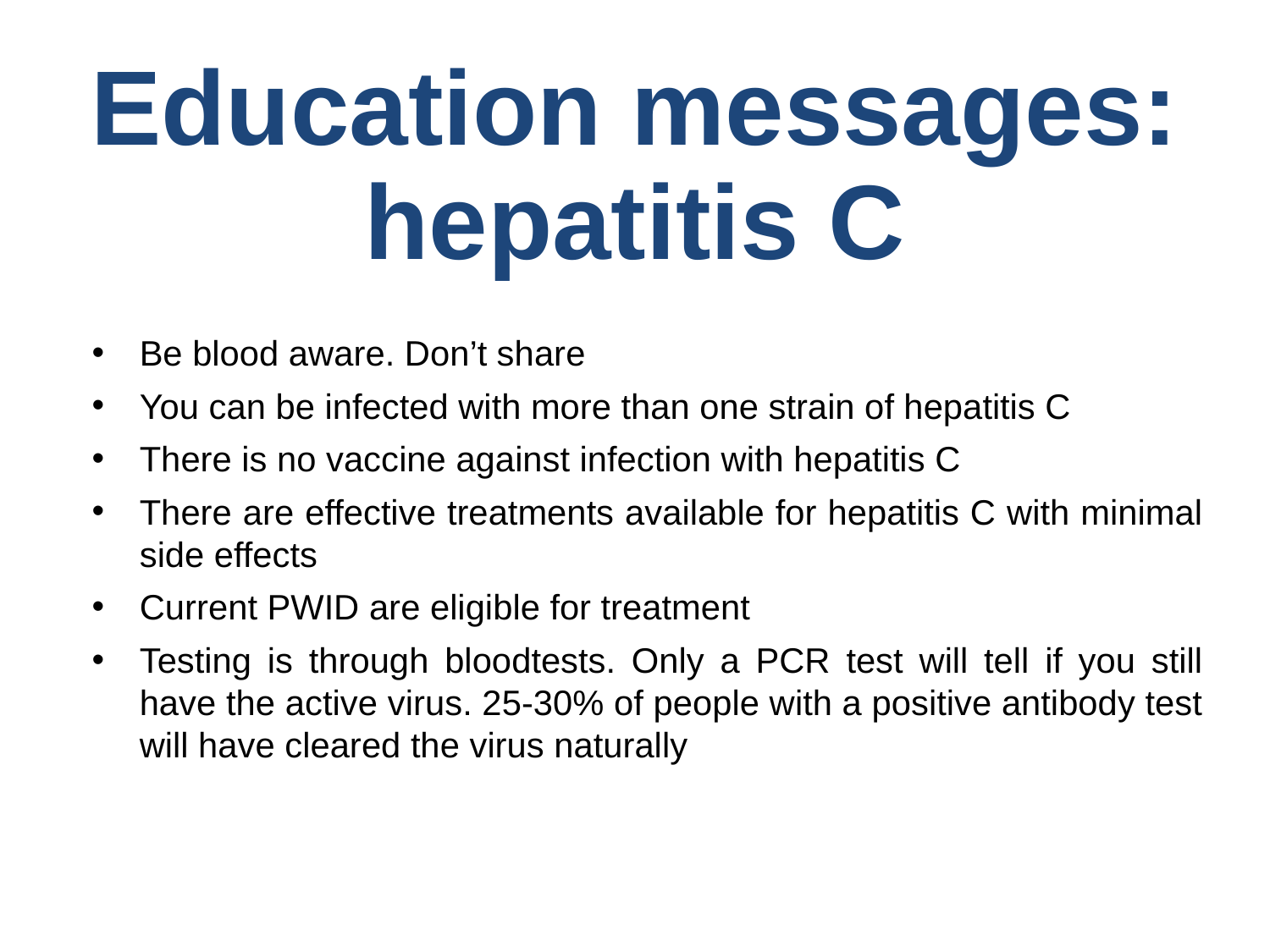

# Education messages: hepatitis C
Be blood aware. Don’t share
You can be infected with more than one strain of hepatitis C
There is no vaccine against infection with hepatitis C
There are effective treatments available for hepatitis C with minimal side effects
Current PWID are eligible for treatment
Testing is through bloodtests. Only a PCR test will tell if you still have the active virus. 25-30% of people with a positive antibody test will have cleared the virus naturally